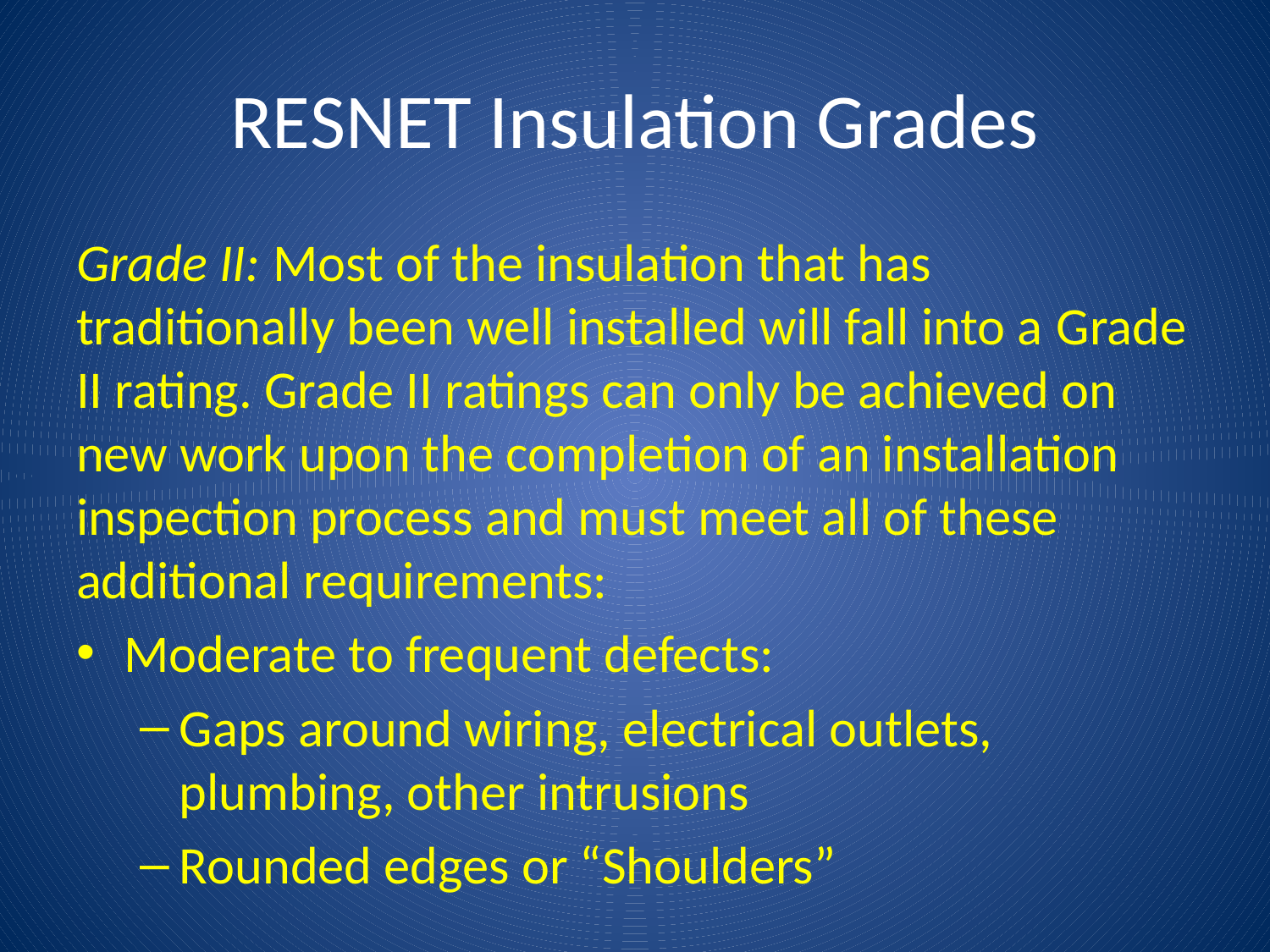

# RESNET Insulation Grades
Grade II: Most of the insulation that has traditionally been well installed will fall into a Grade II rating. Grade II ratings can only be achieved on new work upon the completion of an installation inspection process and must meet all of these additional requirements:
Moderate to frequent defects:
Gaps around wiring, electrical outlets, plumbing, other intrusions
Rounded edges or “Shoulders”